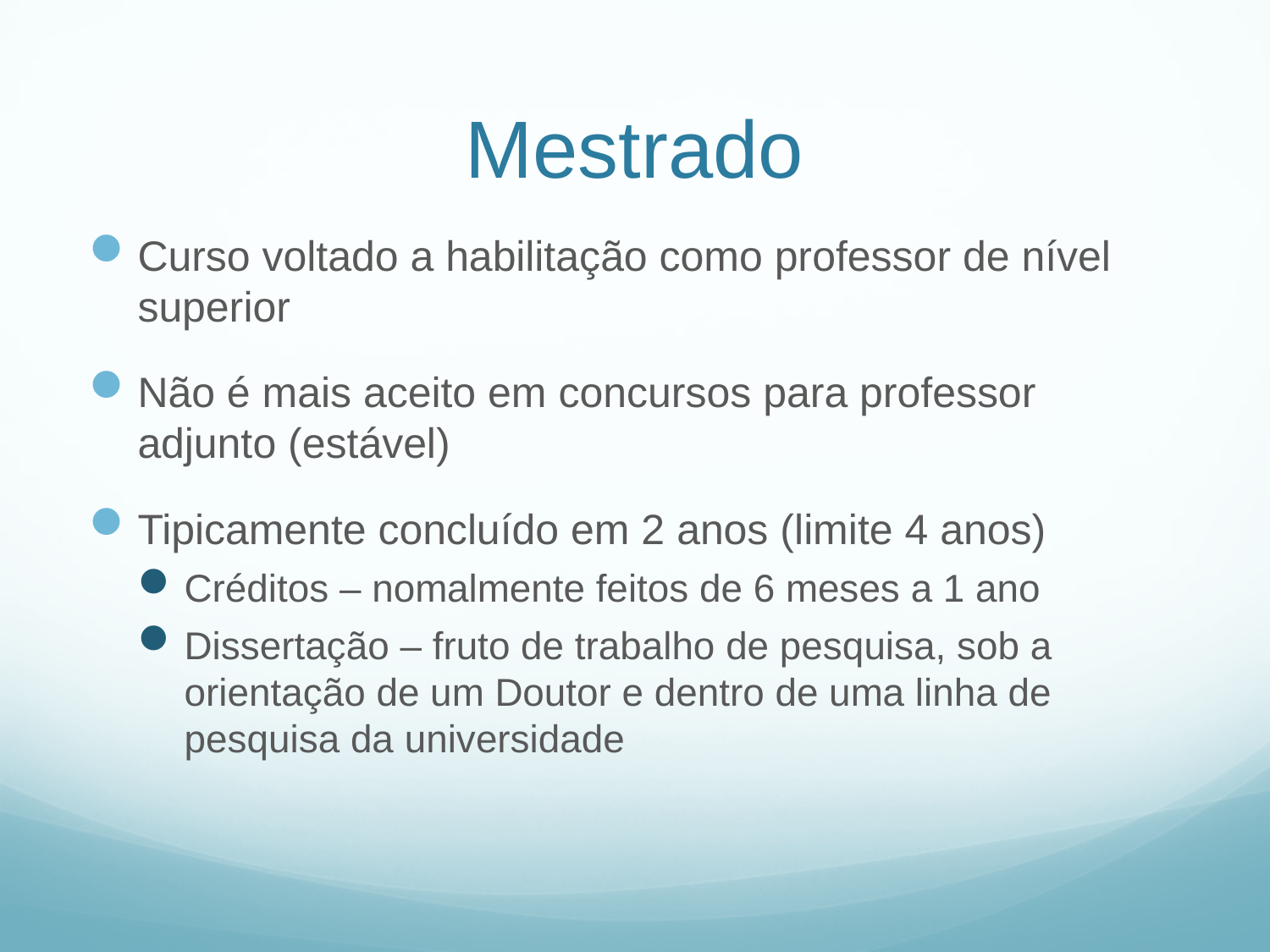

# Mestrado
Curso voltado a habilitação como professor de nível superior
Não é mais aceito em concursos para professor adjunto (estável)
Tipicamente concluído em 2 anos (limite 4 anos)
Créditos – nomalmente feitos de 6 meses a 1 ano
Dissertação – fruto de trabalho de pesquisa, sob a orientação de um Doutor e dentro de uma linha de pesquisa da universidade